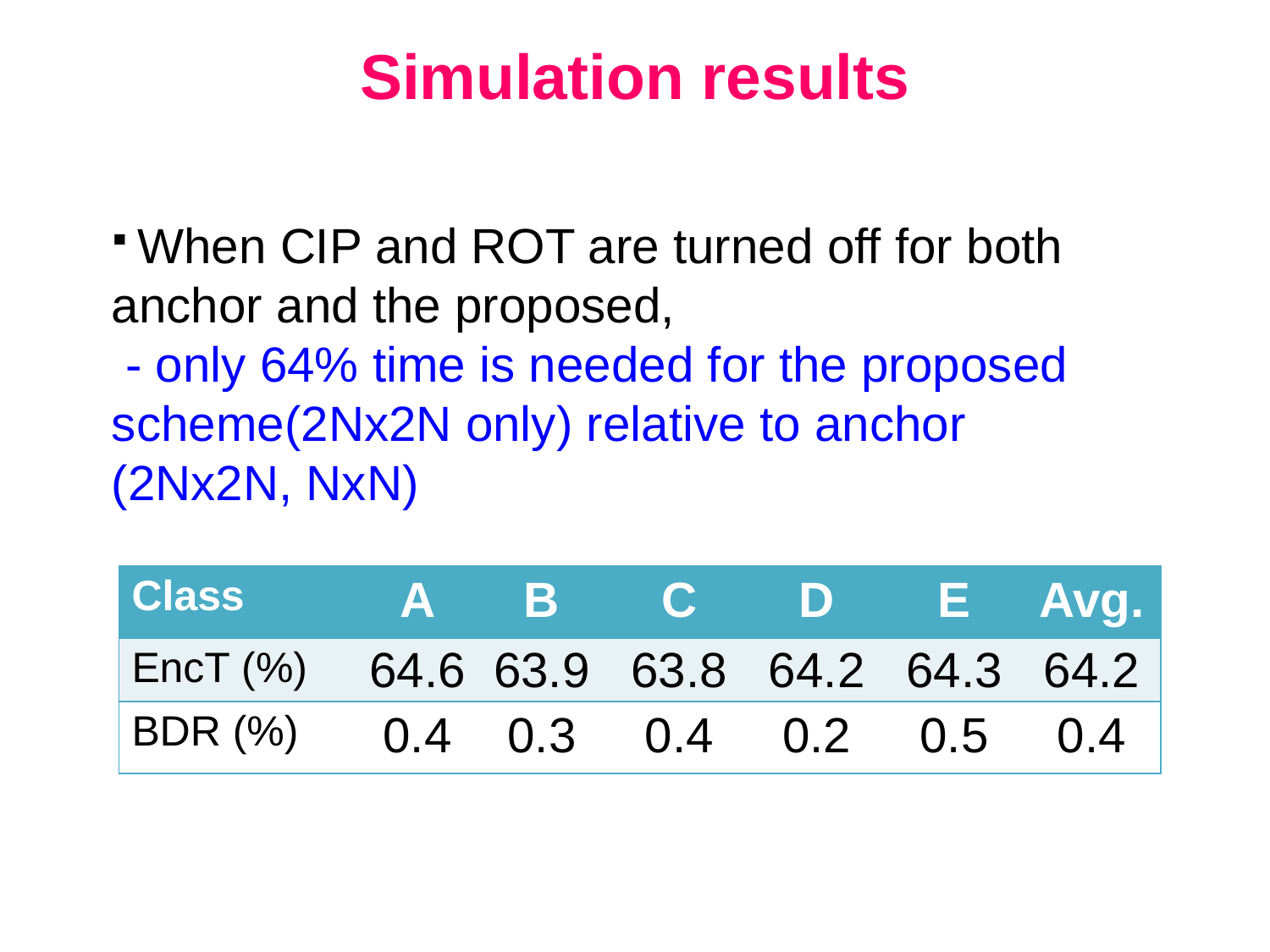

# Simulation results
 When CIP and ROT are turned off for both anchor and the proposed,
 - only 64% time is needed for the proposed scheme(2Nx2N only) relative to anchor (2Nx2N, NxN)
| Class | A | B | C | D | E | Avg. |
| --- | --- | --- | --- | --- | --- | --- |
| EncT (%) | 64.6 | 63.9 | 63.8 | 64.2 | 64.3 | 64.2 |
| BDR (%) | 0.4 | 0.3 | 0.4 | 0.2 | 0.5 | 0.4 |